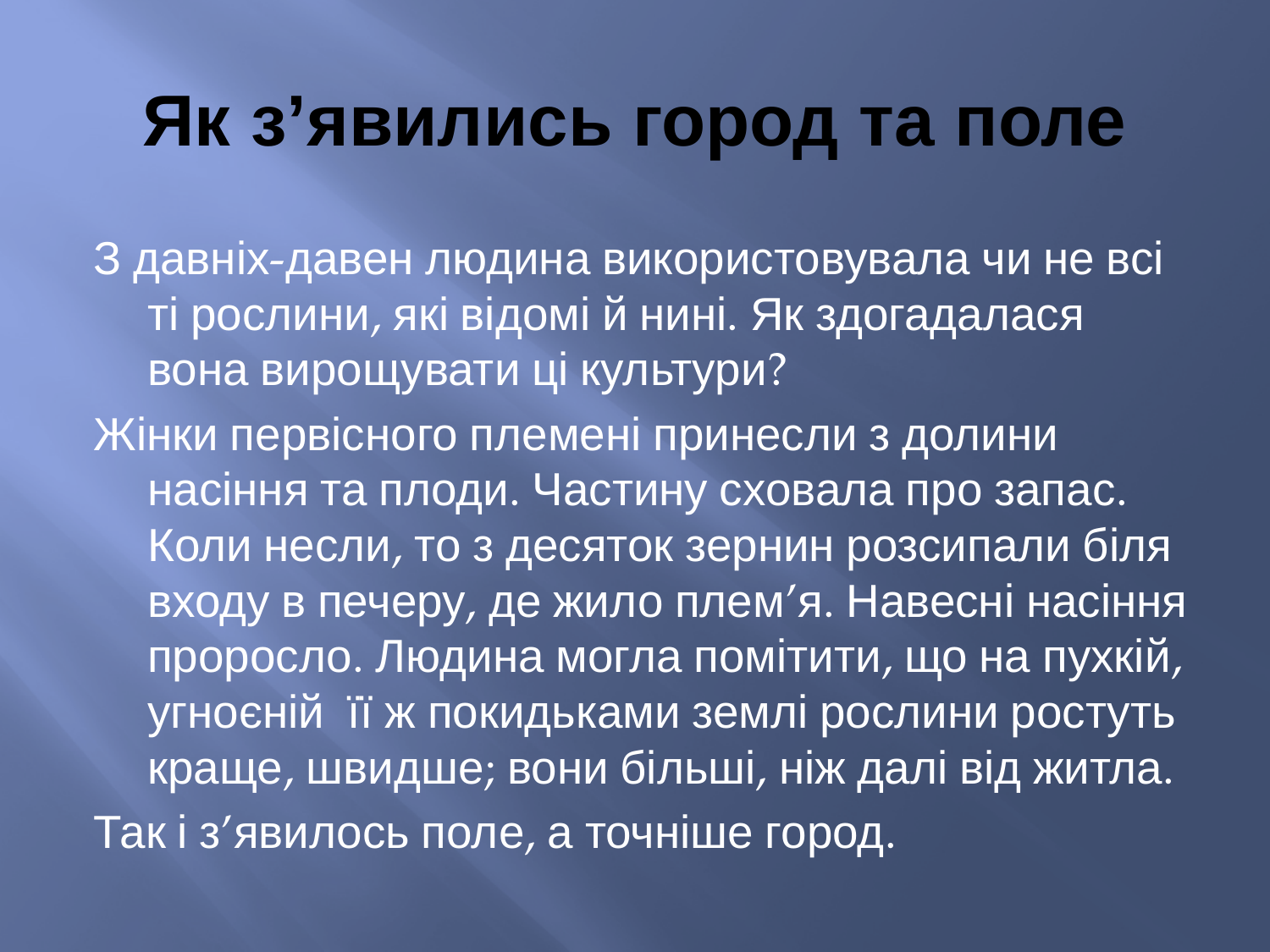

# Як з’явились город та поле
З давніх-давен людина використовувала чи не всі ті рослини, які відомі й нині. Як здогадалася вона вирощувати ці культури?
Жінки первісного племені принесли з долини насіння та плоди. Частину сховала про запас. Коли несли, то з десяток зернин розсипали біля входу в печеру, де жило плем’я. Навесні насіння проросло. Людина могла помітити, що на пухкій, угноєній  її ж покидьками землі рослини ростуть краще, швидше; вони більші, ніж далі від житла.
Так і з’явилось поле, а точніше город.